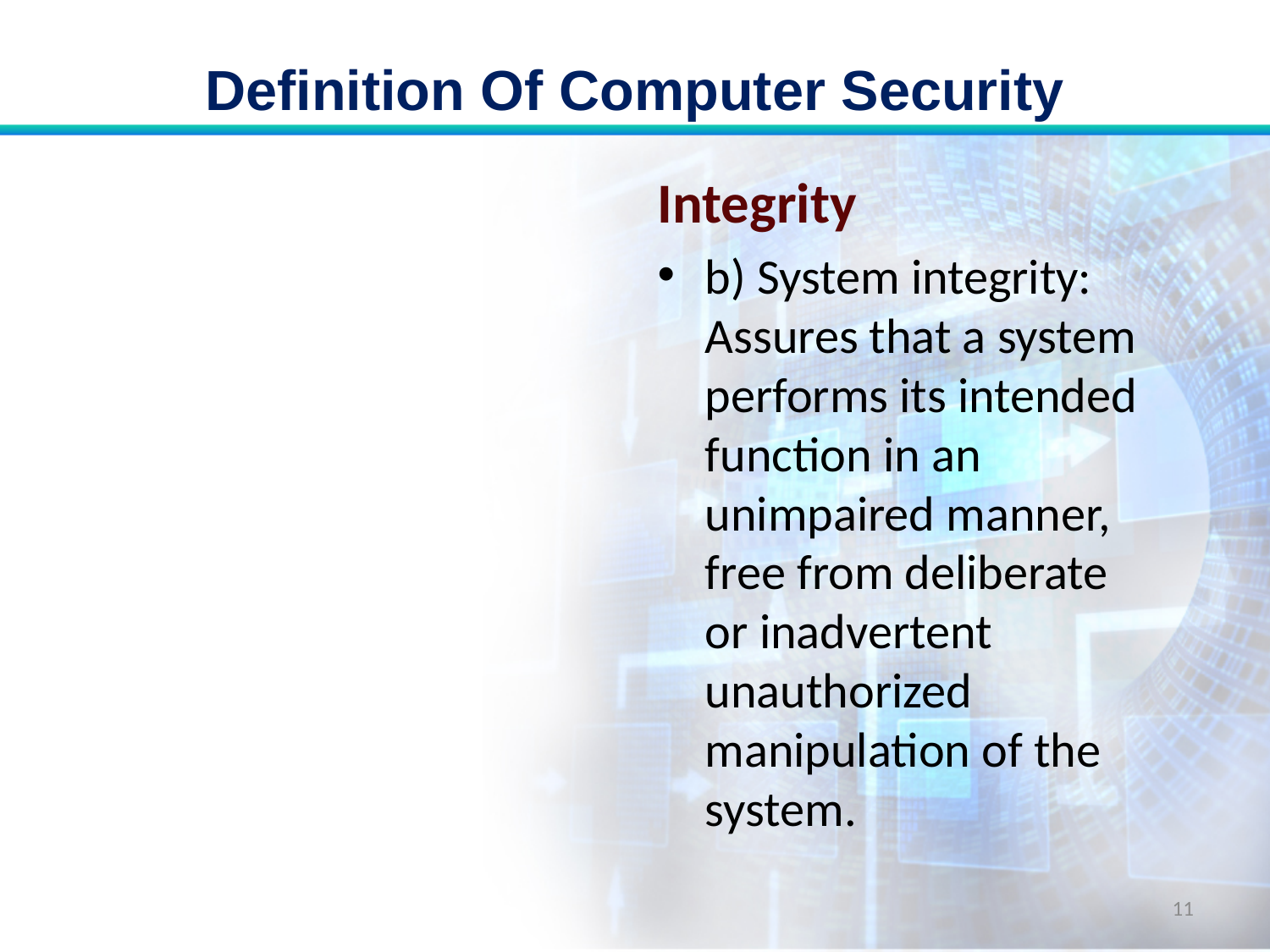

# Definition Of Computer Security
Integrity
b) System integrity: Assures that a system performs its intended function in an unimpaired manner, free from deliberate or inadvertent unauthorized manipulation of the system.
11